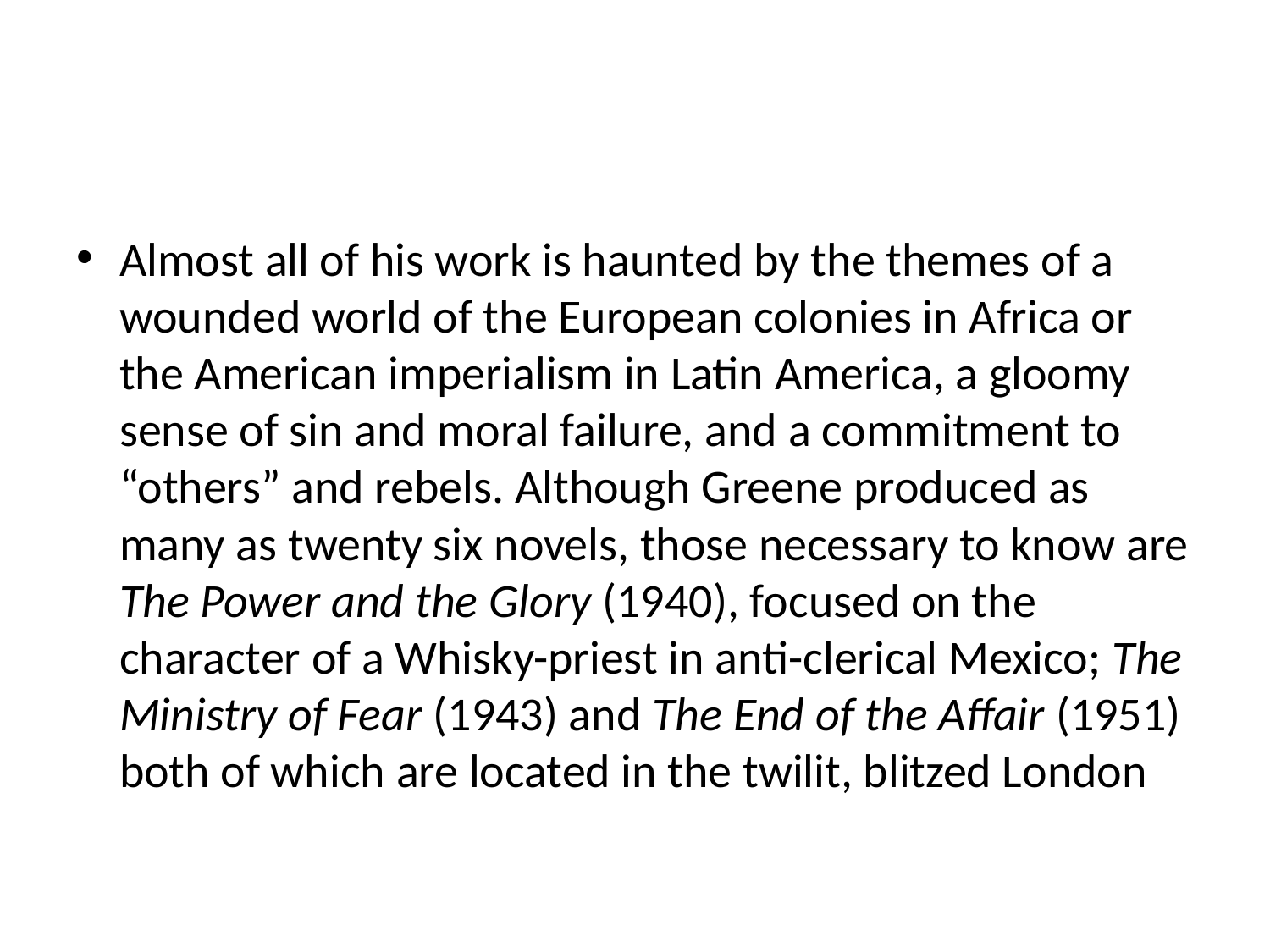

#
Almost all of his work is haunted by the themes of a wounded world of the European colonies in Africa or the American imperialism in Latin America, a gloomy sense of sin and moral failure, and a commitment to “others” and rebels. Although Greene produced as many as twenty six novels, those necessary to know are The Power and the Glory (1940), focused on the character of a Whisky-priest in anti-clerical Mexico; The Ministry of Fear (1943) and The End of the Affair (1951) both of which are located in the twilit, blitzed London